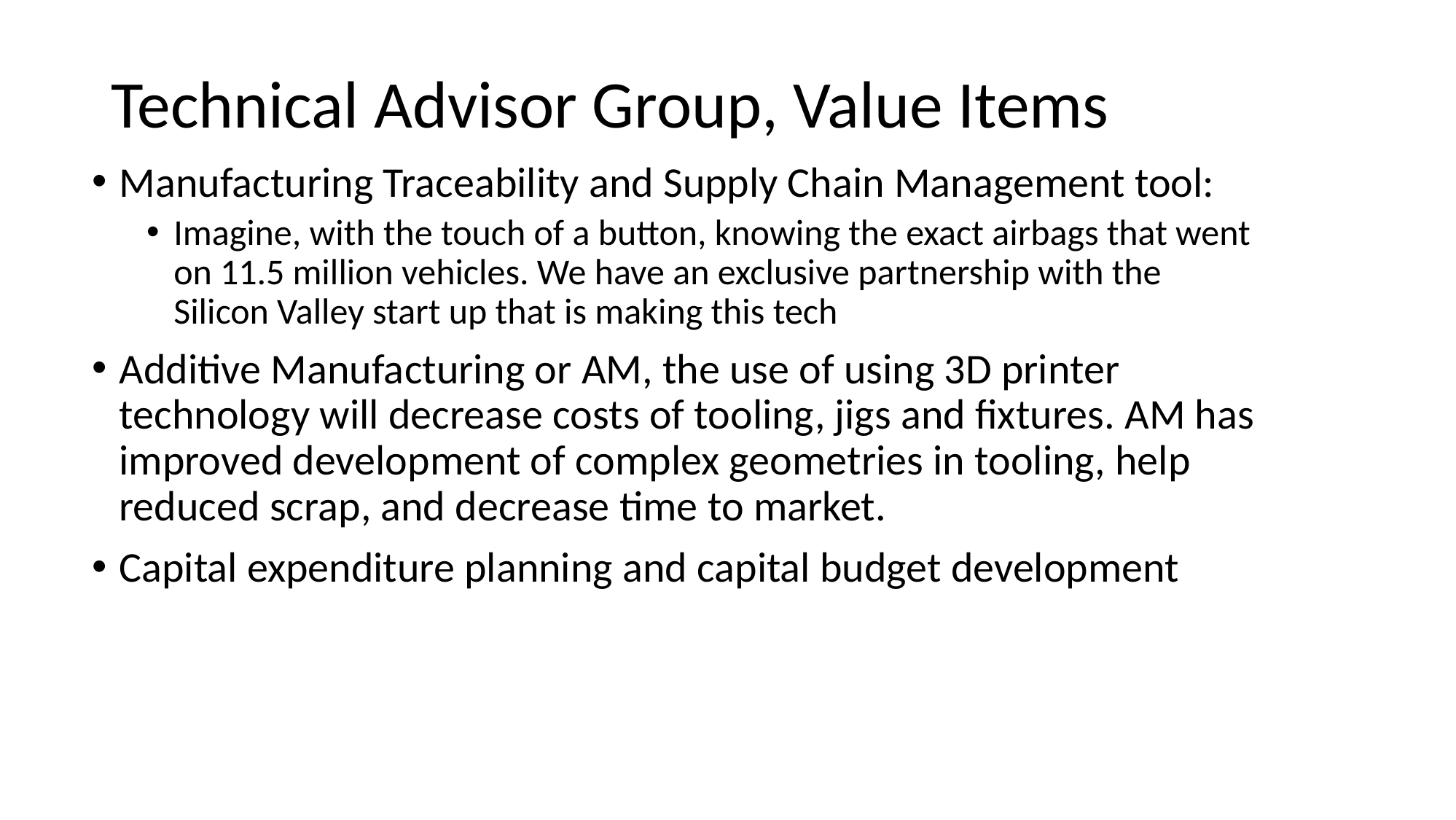

# Technical Advisor Group, Value Items
Manufacturing Traceability and Supply Chain Management tool:
Imagine, with the touch of a button, knowing the exact airbags that went on 11.5 million vehicles. We have an exclusive partnership with the Silicon Valley start up that is making this tech
Additive Manufacturing or AM, the use of using 3D printer technology will decrease costs of tooling, jigs and fixtures. AM has improved development of complex geometries in tooling, help reduced scrap, and decrease time to market.
Capital expenditure planning and capital budget development